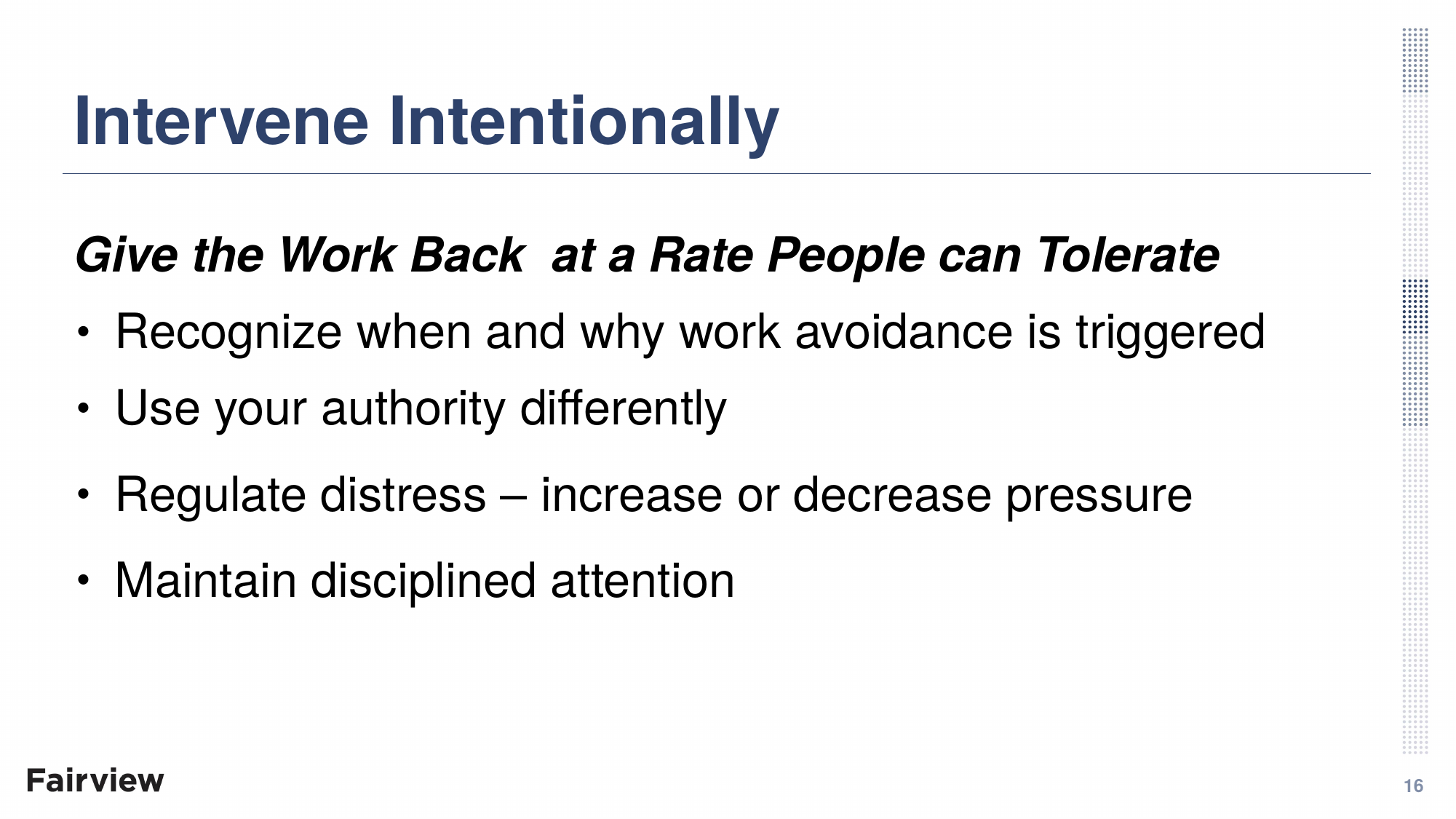

# Intervene Intentionally
Give the Work Back  at a Rate People can Tolerate
Recognize when and why work avoidance is triggered
Use your authority differently
Regulate distress – increase or decrease pressure
Maintain disciplined attention
16